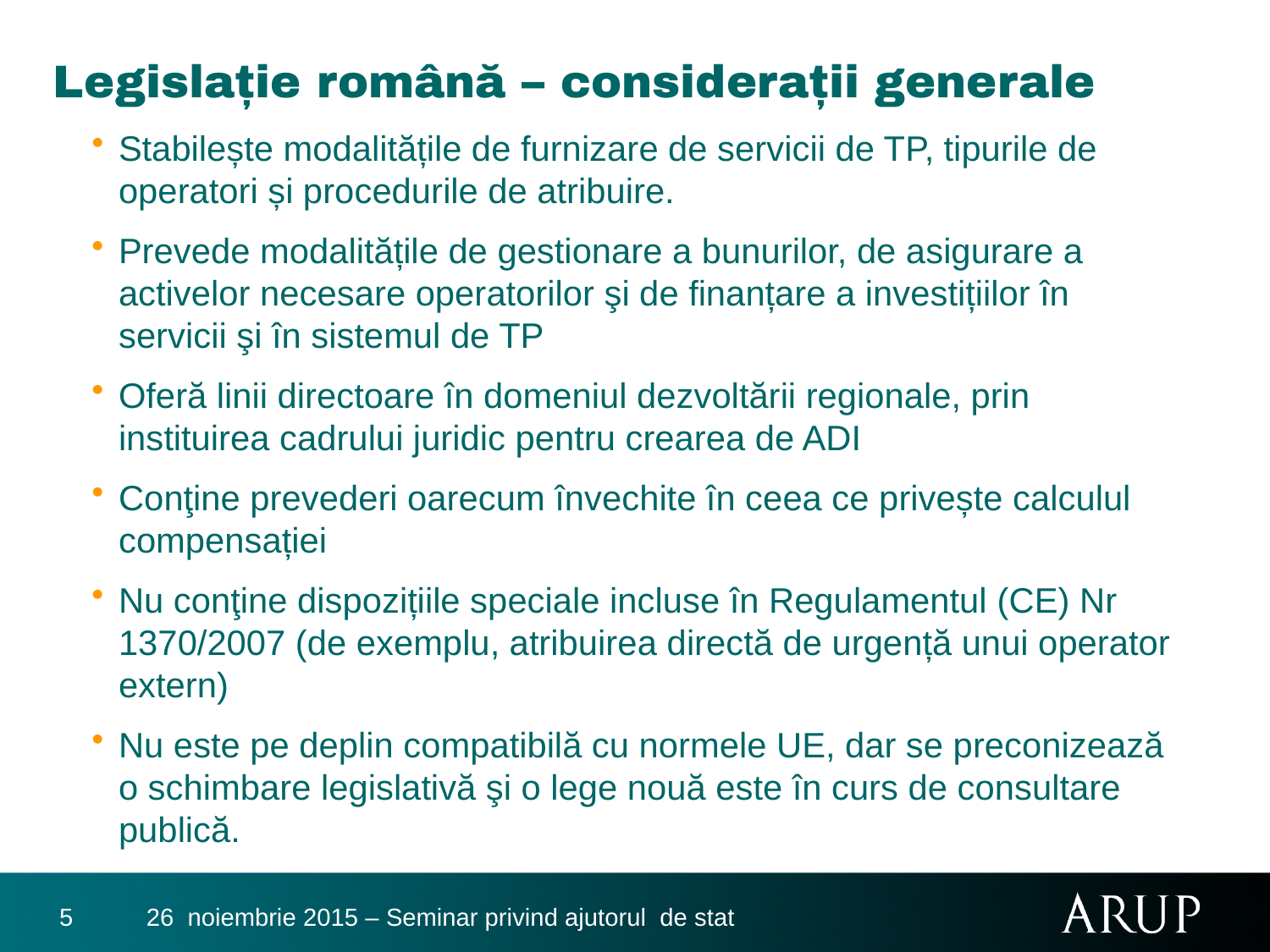

# Legislaţie română – consideraţii generale
Stabilește modalitățile de furnizare de servicii de TP, tipurile de operatori și procedurile de atribuire.
Prevede modalitățile de gestionare a bunurilor, de asigurare a activelor necesare operatorilor şi de finanțare a investițiilor în servicii şi în sistemul de TP
Oferă linii directoare în domeniul dezvoltării regionale, prin instituirea cadrului juridic pentru crearea de ADI
Conţine prevederi oarecum învechite în ceea ce privește calculul compensației
Nu conţine dispozițiile speciale incluse în Regulamentul (CE) Nr 1370/2007 (de exemplu, atribuirea directă de urgență unui operator extern)
Nu este pe deplin compatibilă cu normele UE, dar se preconizează o schimbare legislativă şi o lege nouă este în curs de consultare publică.

5
26  noiembrie 2015 – Seminar privind ajutorul  de stat